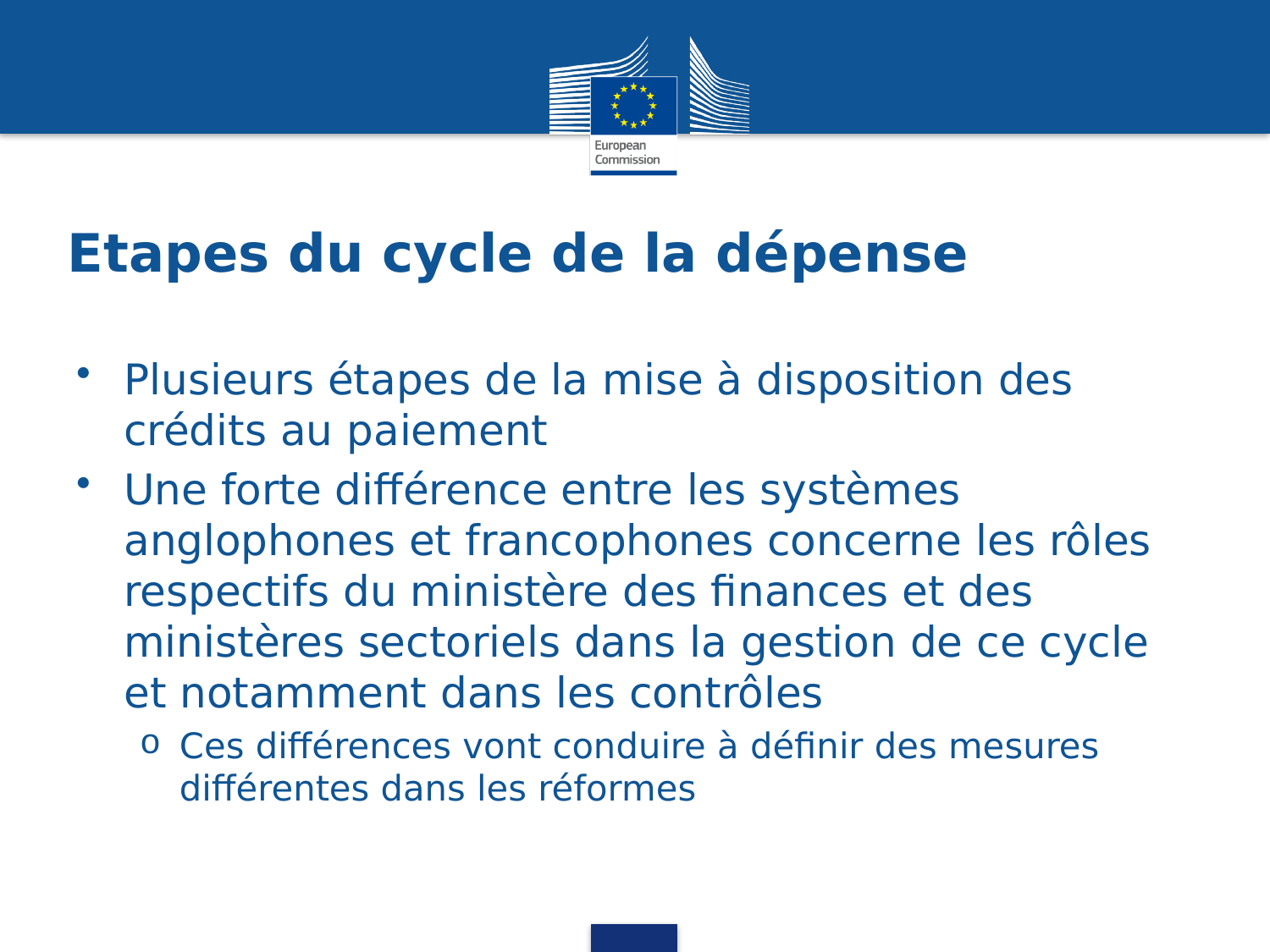

# Etapes du cycle de la dépense
Plusieurs étapes de la mise à disposition des crédits au paiement
Une forte différence entre les systèmes anglophones et francophones concerne les rôles respectifs du ministère des finances et des ministères sectoriels dans la gestion de ce cycle et notamment dans les contrôles
Ces différences vont conduire à définir des mesures différentes dans les réformes